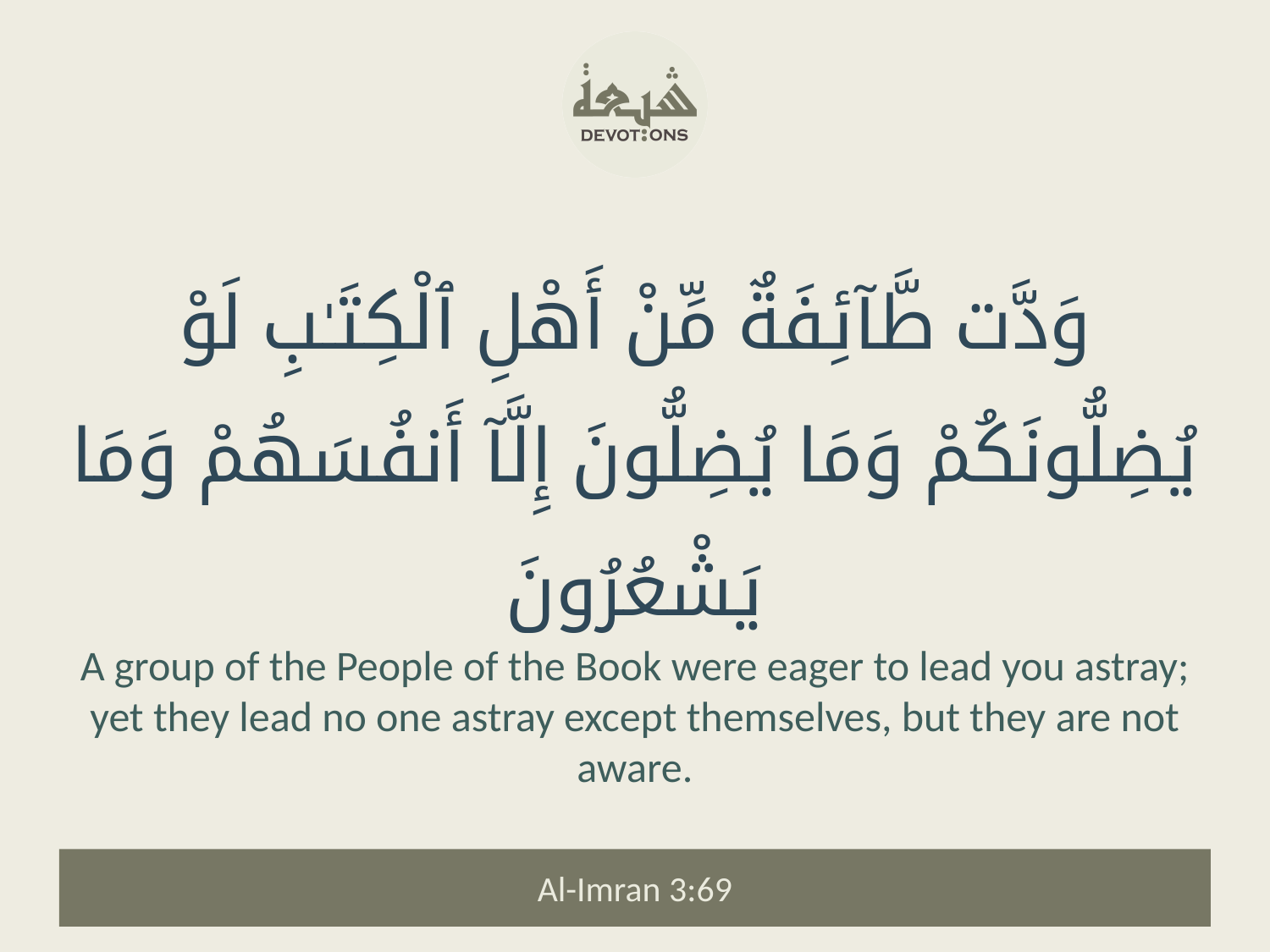

وَدَّت طَّآئِفَةٌ مِّنْ أَهْلِ ٱلْكِتَـٰبِ لَوْ يُضِلُّونَكُمْ وَمَا يُضِلُّونَ إِلَّآ أَنفُسَهُمْ وَمَا يَشْعُرُونَ
A group of the People of the Book were eager to lead you astray; yet they lead no one astray except themselves, but they are not aware.
Al-Imran 3:69